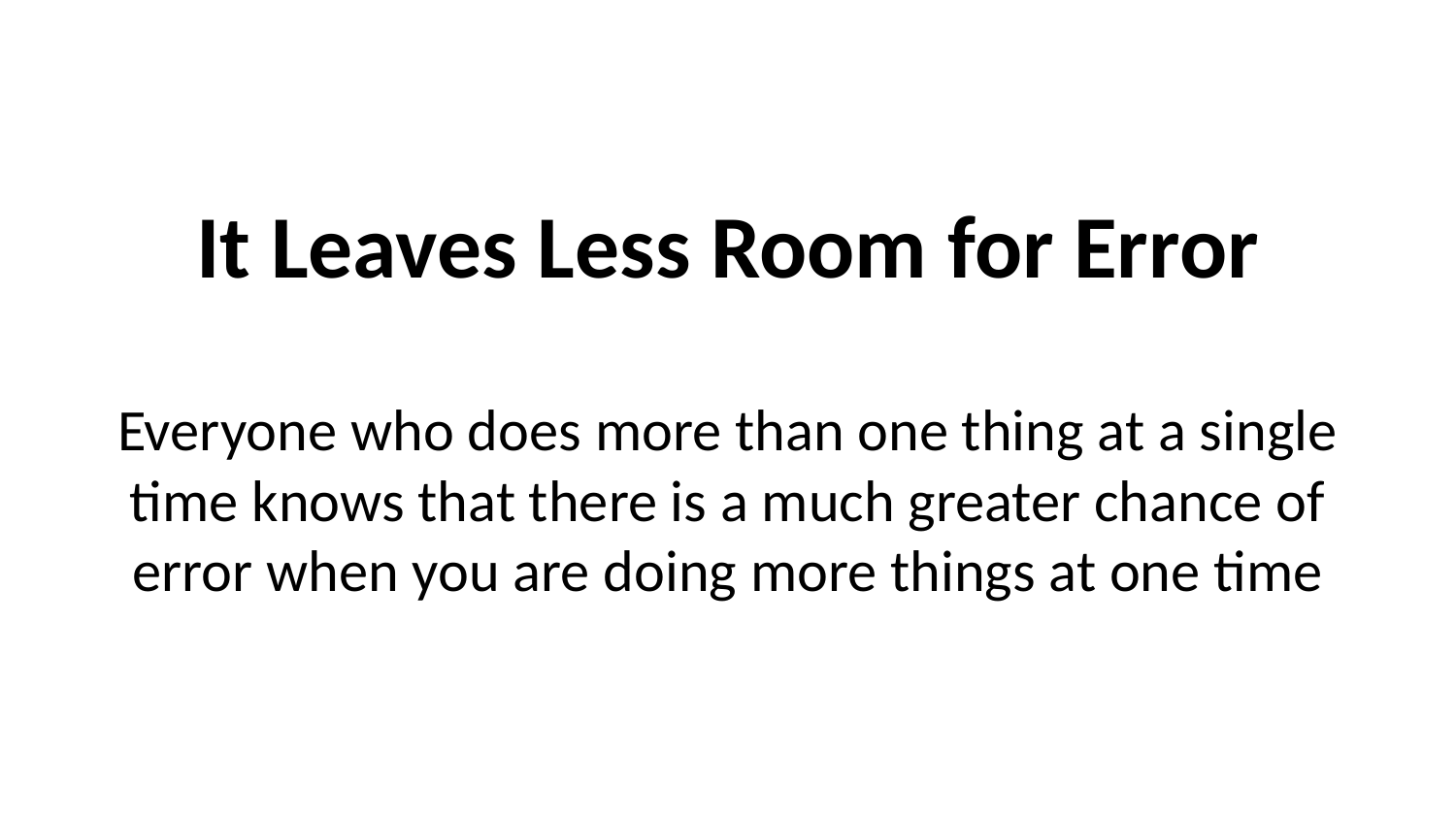

# It Leaves Less Room for Error
Everyone who does more than one thing at a single time knows that there is a much greater chance of error when you are doing more things at one time